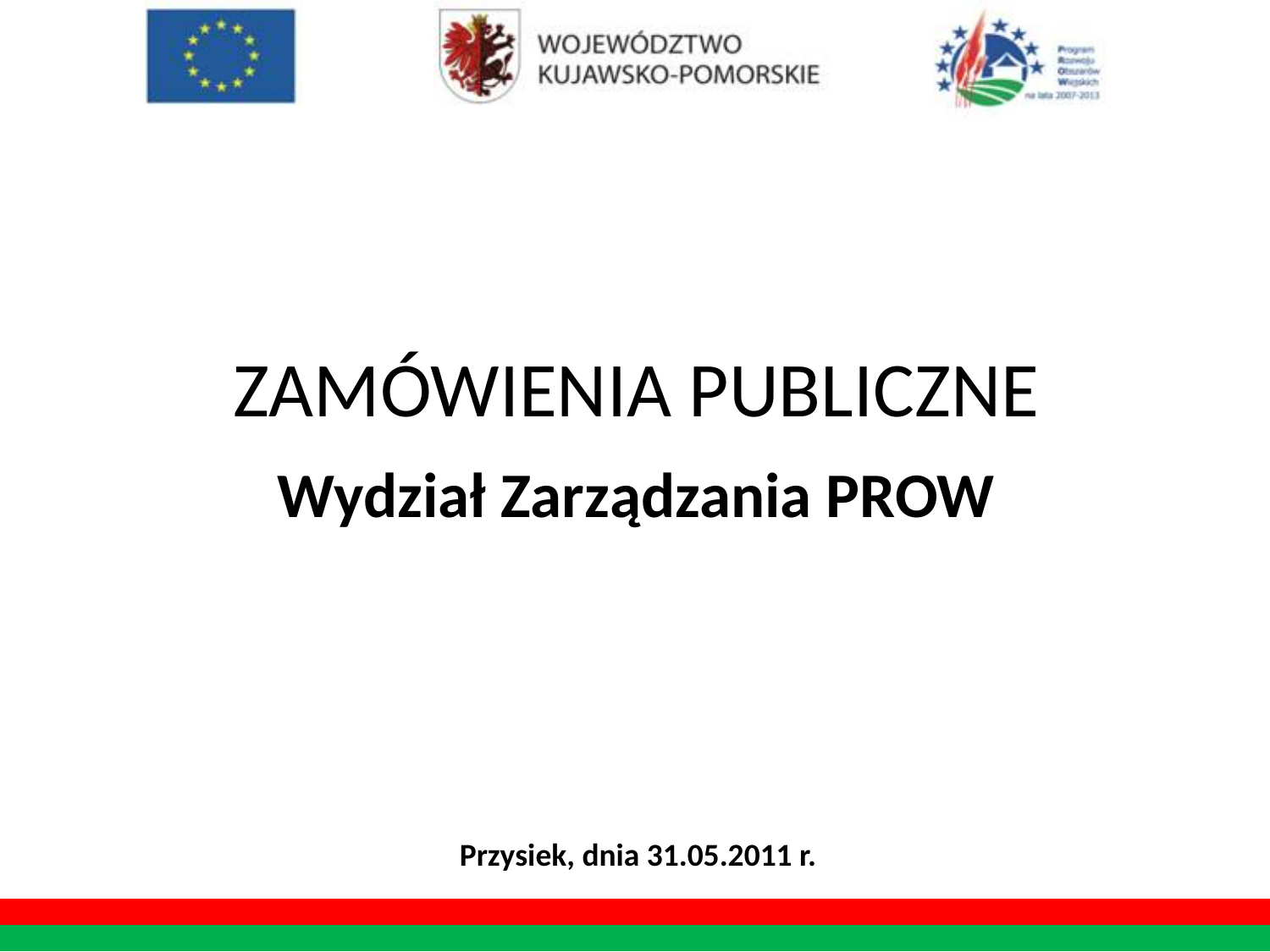

# ZAMÓWIENIA PUBLICZNE
Wydział Zarządzania PROW

| Przysiek, dnia 31.05.2011 r. |
| --- |